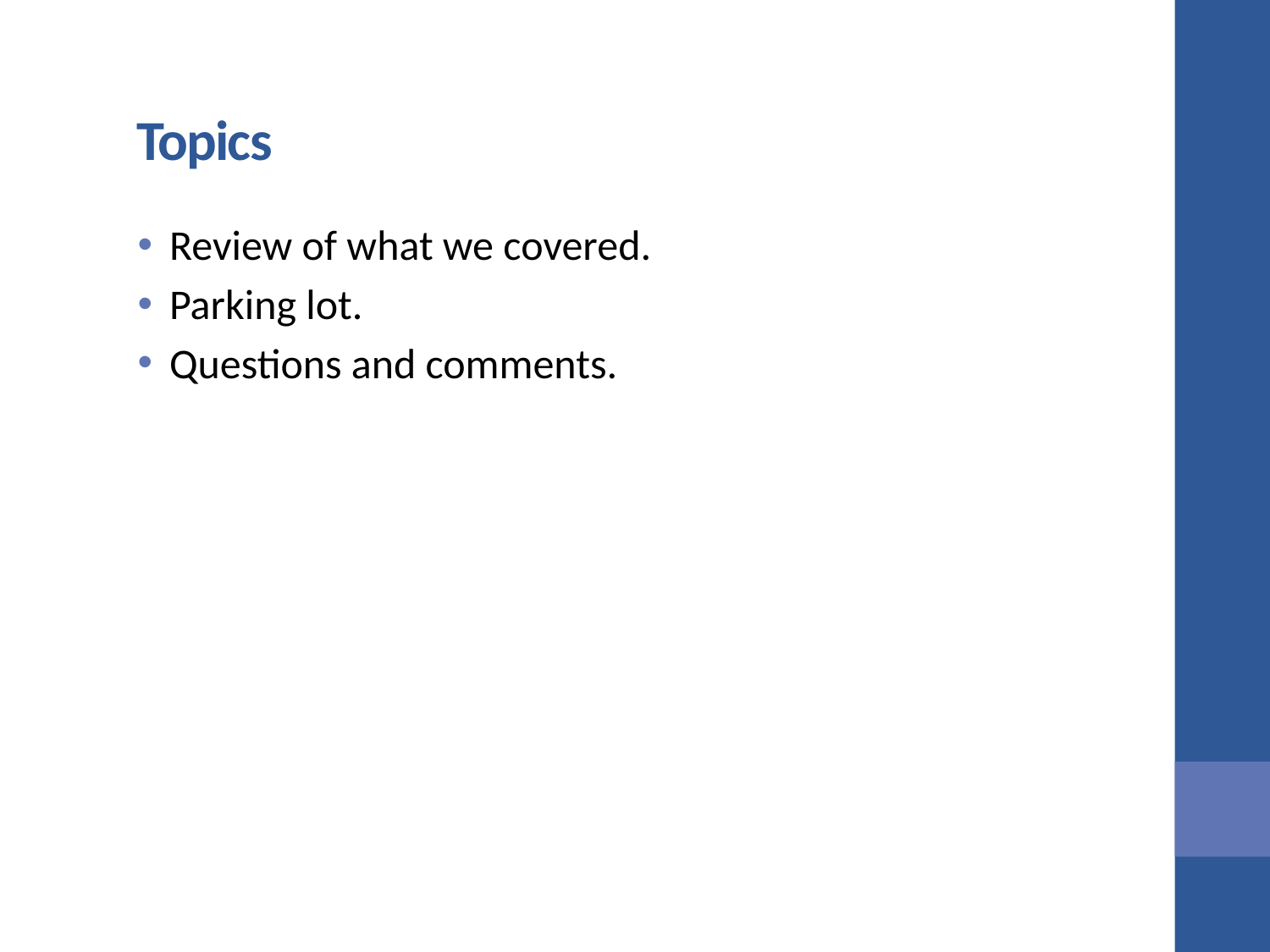

# Topics
Review of what we covered.
Parking lot.
Questions and comments.